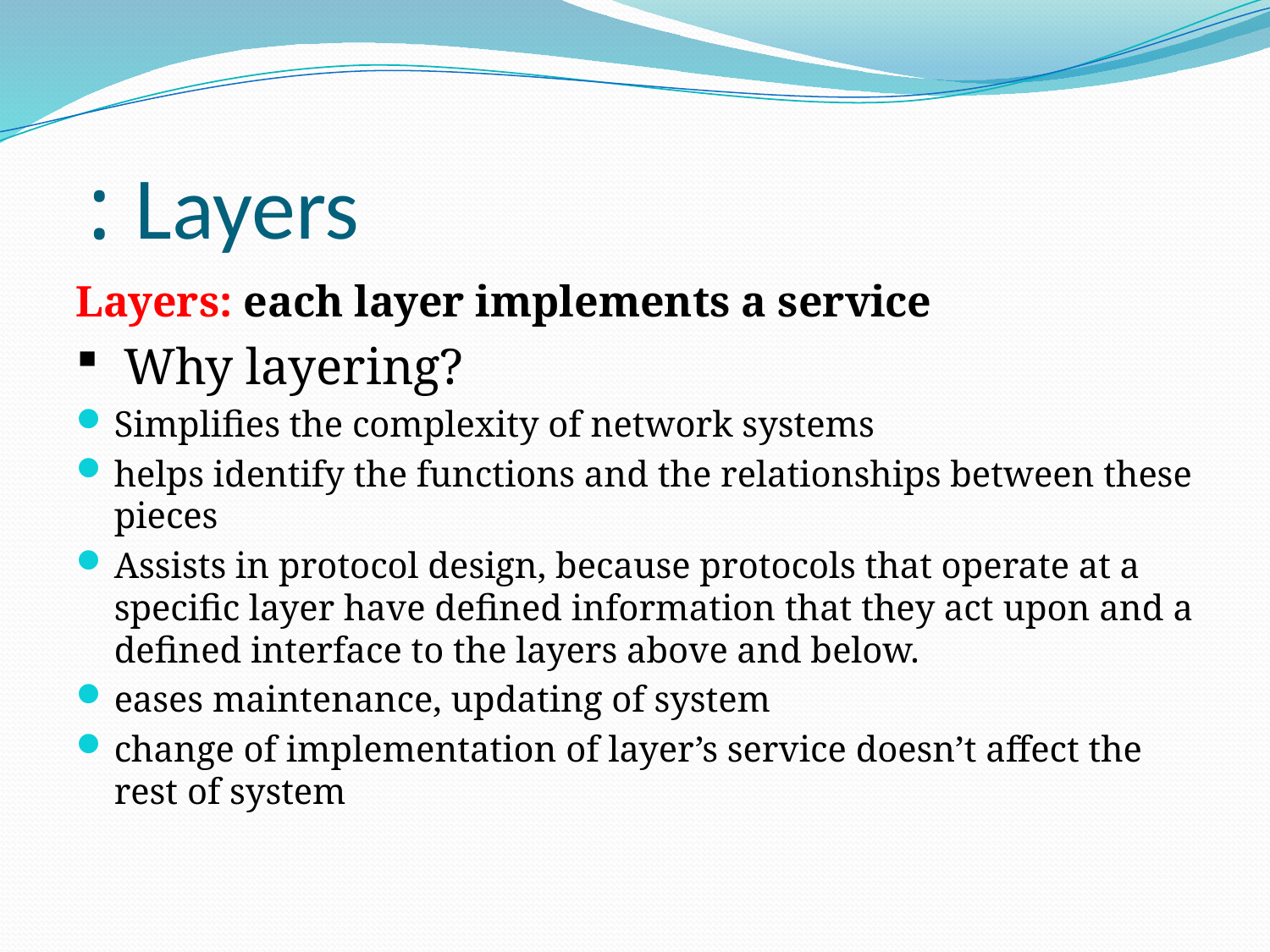

# Layers :
Layers: each layer implements a service
Why layering?
Simplifies the complexity of network systems
helps identify the functions and the relationships between these pieces
Assists in protocol design, because protocols that operate at a specific layer have defined information that they act upon and a defined interface to the layers above and below.
eases maintenance, updating of system
change of implementation of layer’s service doesn’t affect the rest of system